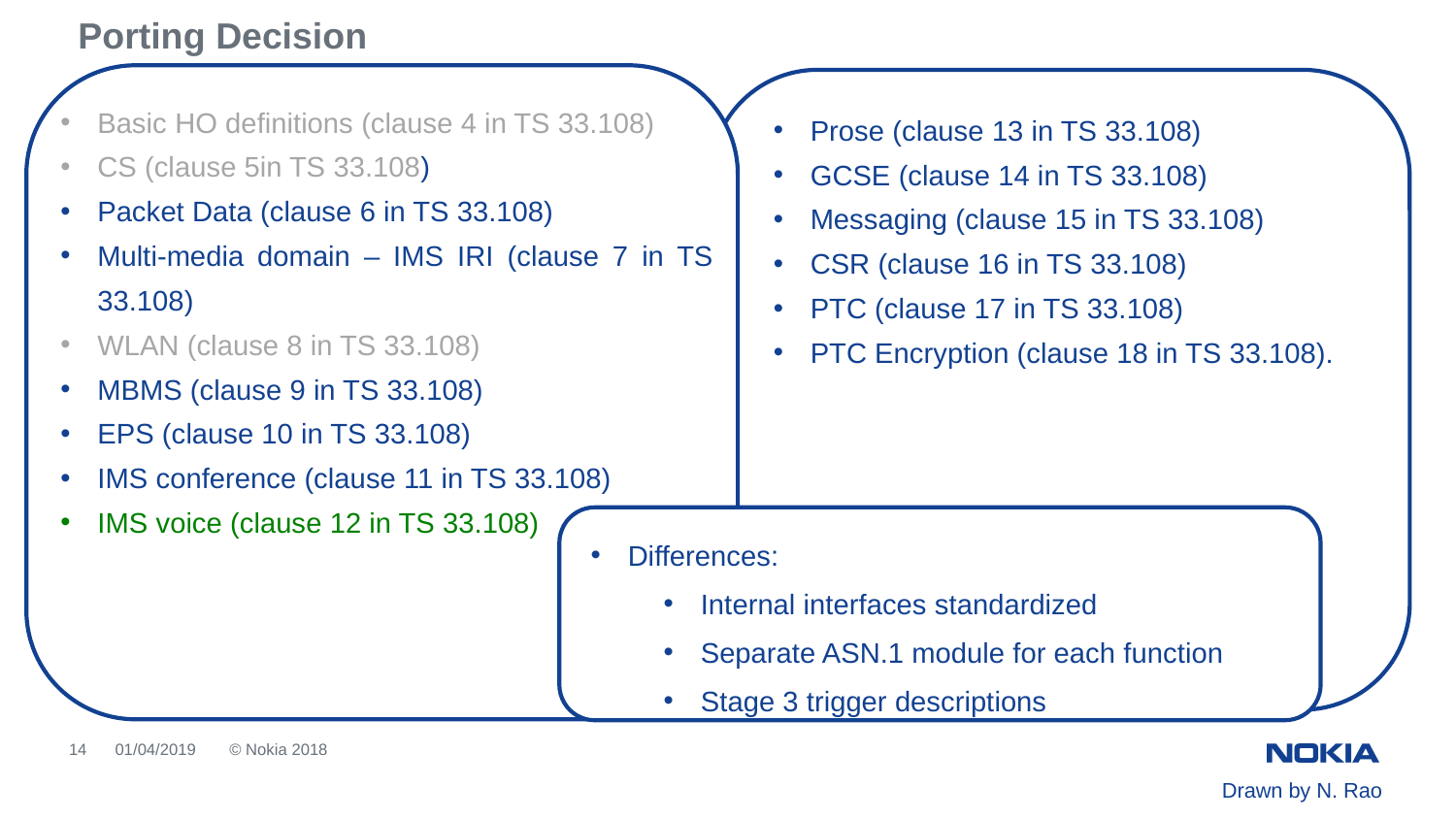

Porting Decision

Basic HO definitions (clause 4 in TS 33.108)
CS (clause 5in TS 33.108)
Packet Data (clause 6 in TS 33.108)
Multi-media domain – IMS IRI (clause 7 in TS 33.108)
WLAN (clause 8 in TS 33.108)
MBMS (clause 9 in TS 33.108)
EPS (clause 10 in TS 33.108)
IMS conference (clause 11 in TS 33.108)
IMS voice (clause 12 in TS 33.108)

Prose (clause 13 in TS 33.108)
GCSE (clause 14 in TS 33.108)
Messaging (clause 15 in TS 33.108)
CSR (clause 16 in TS 33.108)
PTC (clause 17 in TS 33.108)
PTC Encryption (clause 18 in TS 33.108).

Differences:
Internal interfaces standardized
Separate ASN.1 module for each function
Stage 3 trigger descriptions